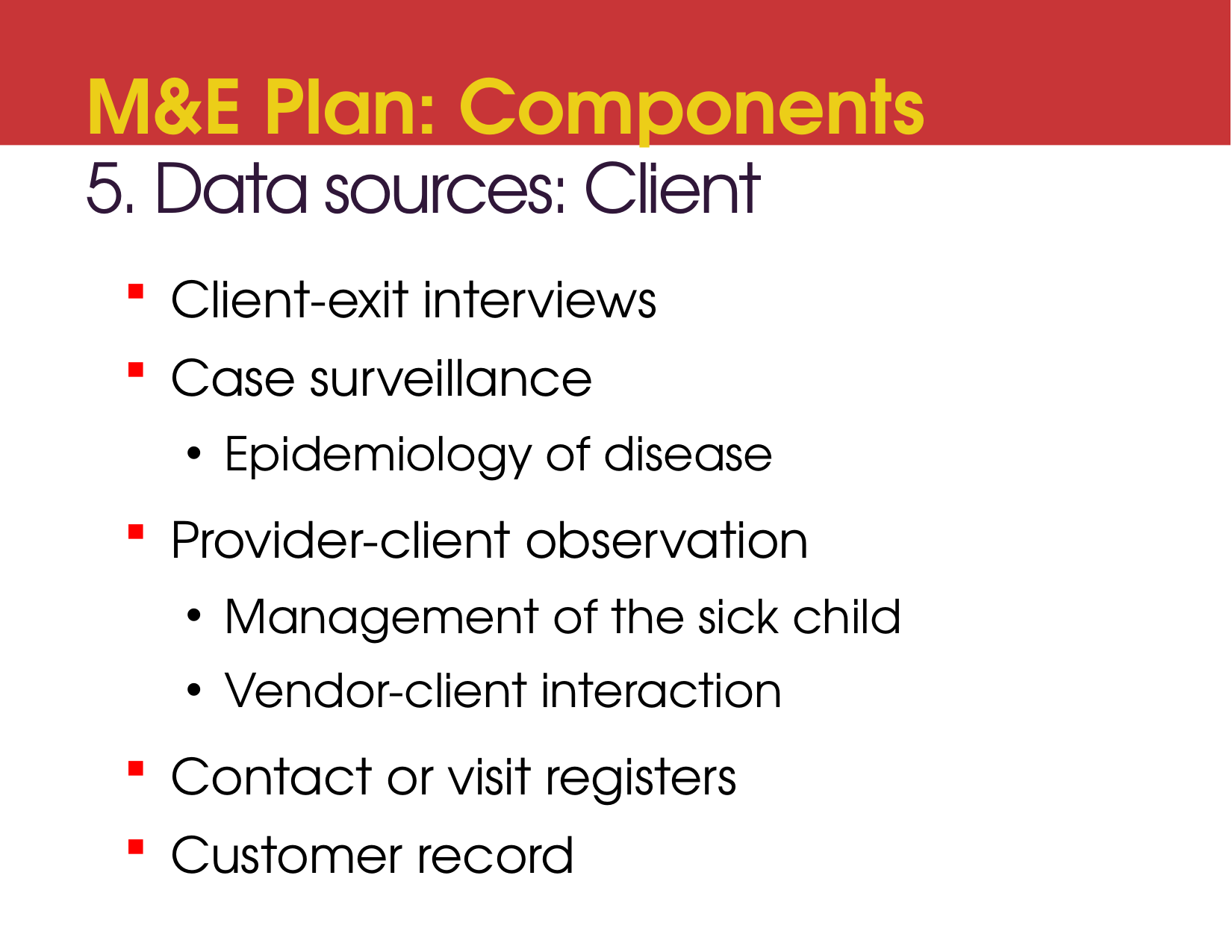

# M&E Plan: Components 5. Data sources: Client
Client-exit interviews
Case surveillance
Epidemiology of disease
Provider-client observation
Management of the sick child
Vendor-client interaction
Contact or visit registers
Customer record